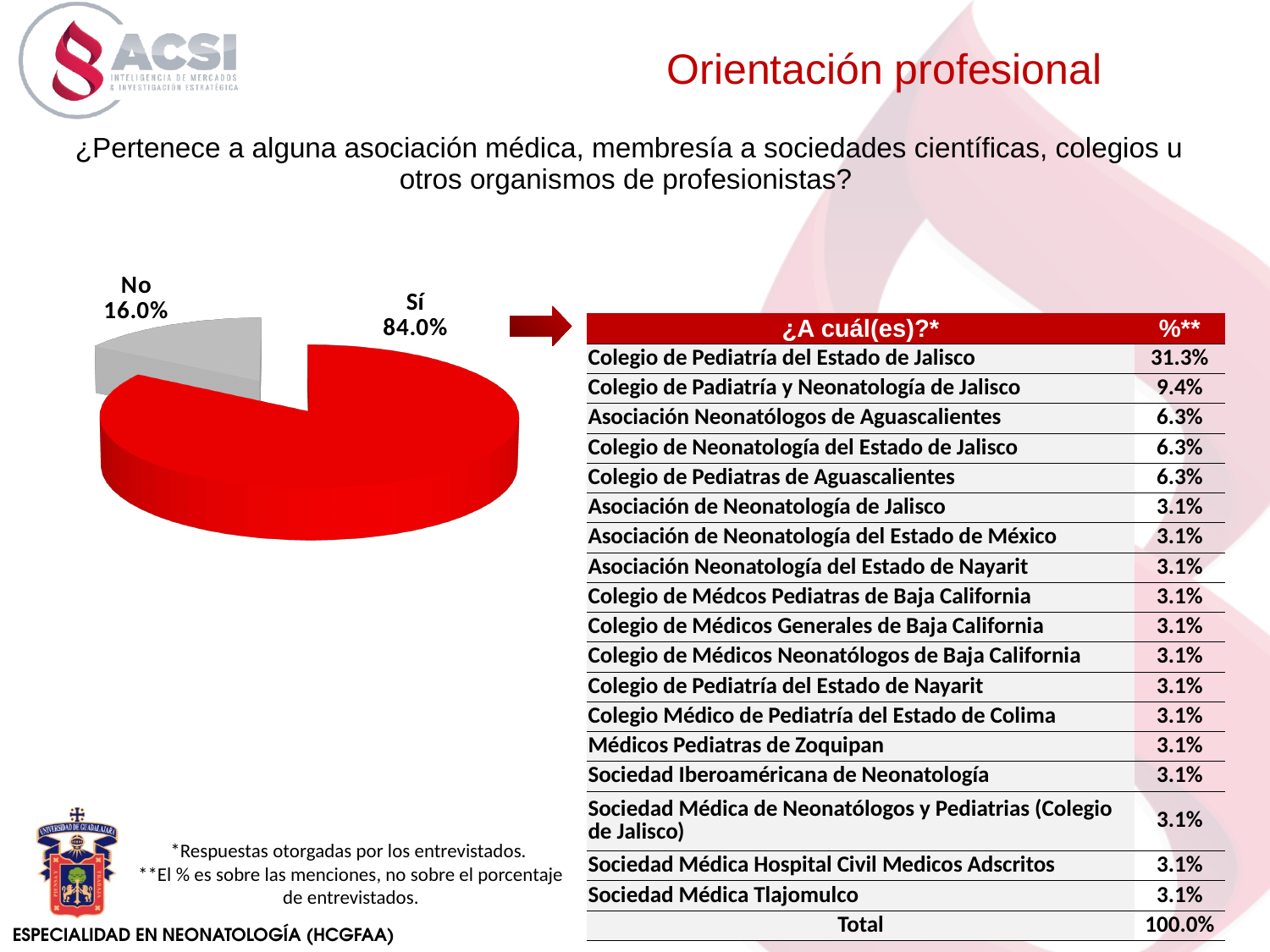

Orientación profesional
¿Pertenece a alguna asociación médica, membresía a sociedades científicas, colegios u otros organismos de profesionistas?

[unsupported chart]

[unsupported chart]

| ¿A cuál(es)?\* | %\*\* |
| --- | --- |
| Colegio de Pediatría del Estado de Jalisco | 31.3% |
| Colegio de Padiatría y Neonatología de Jalisco | 9.4% |
| Asociación Neonatólogos de Aguascalientes | 6.3% |
| Colegio de Neonatología del Estado de Jalisco | 6.3% |
| Colegio de Pediatras de Aguascalientes | 6.3% |
| Asociación de Neonatología de Jalisco | 3.1% |
| Asociación de Neonatología del Estado de México | 3.1% |
| Asociación Neonatología del Estado de Nayarit | 3.1% |
| Colegio de Médcos Pediatras de Baja California | 3.1% |
| Colegio de Médicos Generales de Baja California | 3.1% |
| Colegio de Médicos Neonatólogos de Baja California | 3.1% |
| Colegio de Pediatría del Estado de Nayarit | 3.1% |
| Colegio Médico de Pediatría del Estado de Colima | 3.1% |
| Médicos Pediatras de Zoquipan | 3.1% |
| Sociedad Iberoaméricana de Neonatología | 3.1% |
| Sociedad Médica de Neonatólogos y Pediatrias (Colegio de Jalisco) | 3.1% |
| Sociedad Médica Hospital Civil Medicos Adscritos | 3.1% |
| Sociedad Médica Tlajomulco | 3.1% |
| Total | 100.0% |
*Respuestas otorgadas por los entrevistados.
**El % es sobre las menciones, no sobre el porcentaje de entrevistados.